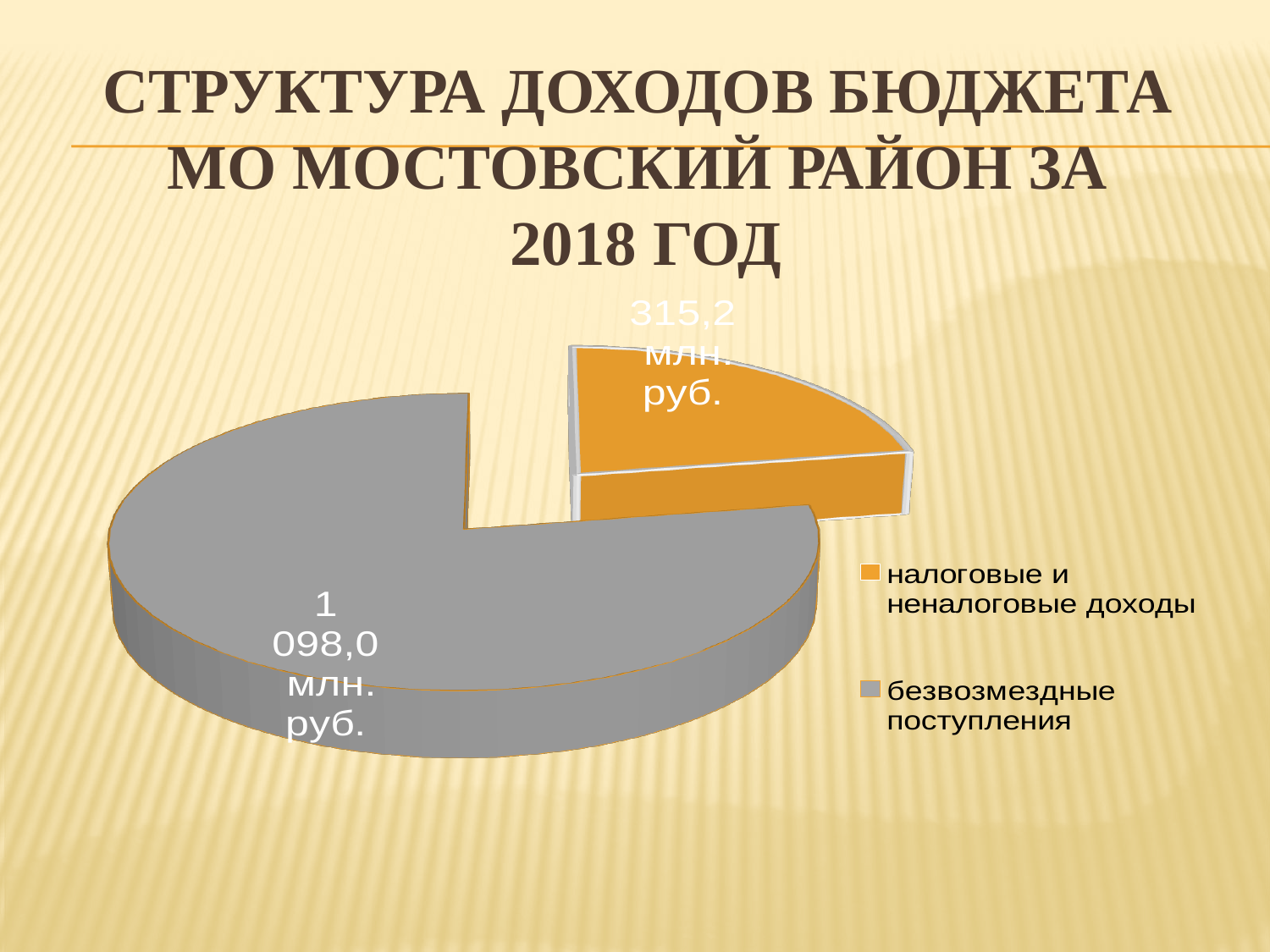

# Структура доходов бюджета МО Мостовский район за 2018 год

[unsupported chart]